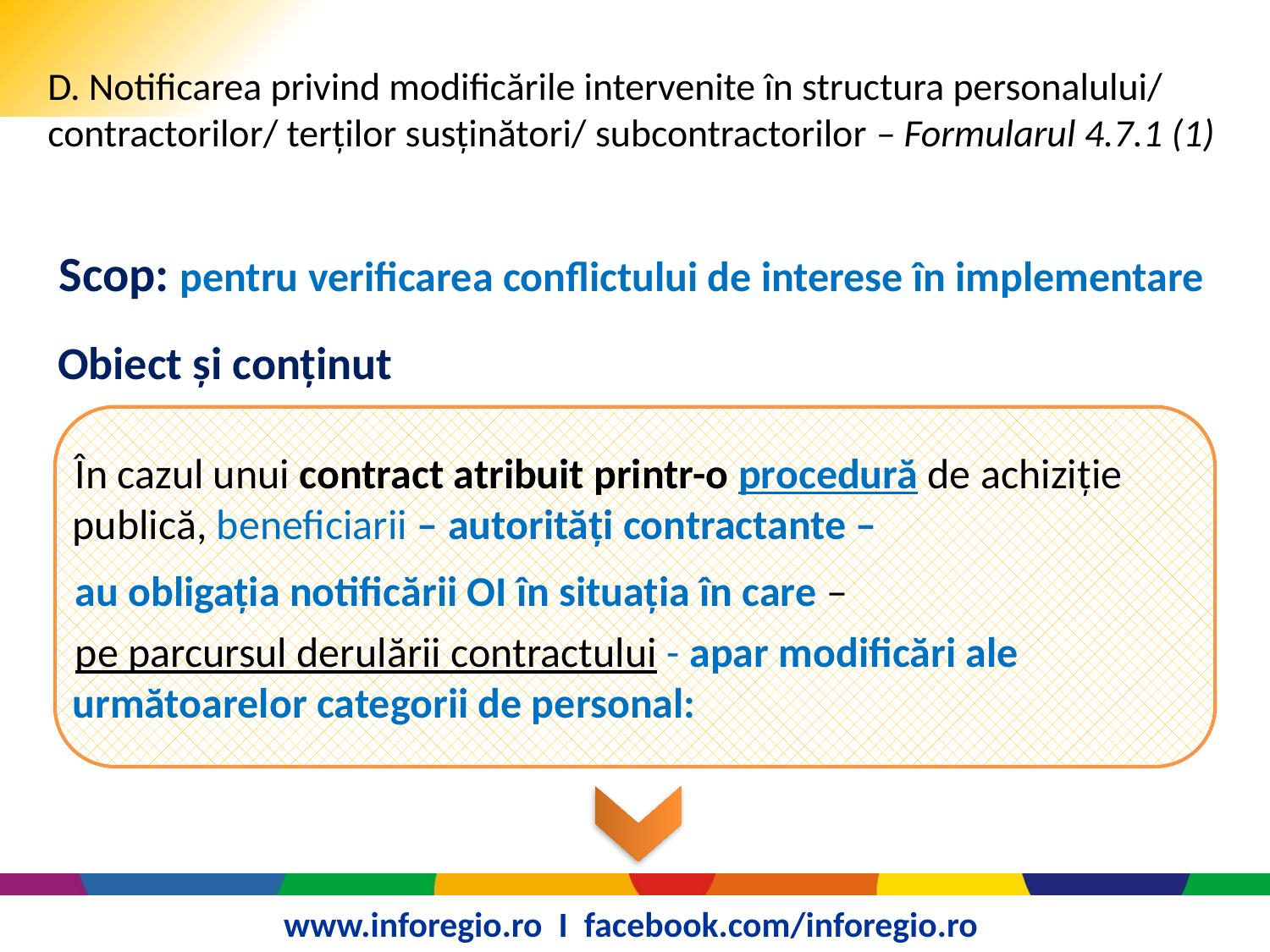

# D. Notificarea privind modificările intervenite în structura personalului/ contractorilor/ terților susținători/ subcontractorilor – Formularul 4.7.1 (1)
Scop: pentru verificarea conflictului de interese în implementare
Obiect și conținut

În cazul unui contract atribuit printr-o procedură de achiziție publică, beneficiarii – autorități contractante –
au obligația notificării OI în situația în care –
pe parcursul derulării contractului - apar modificări ale următoarelor categorii de personal: